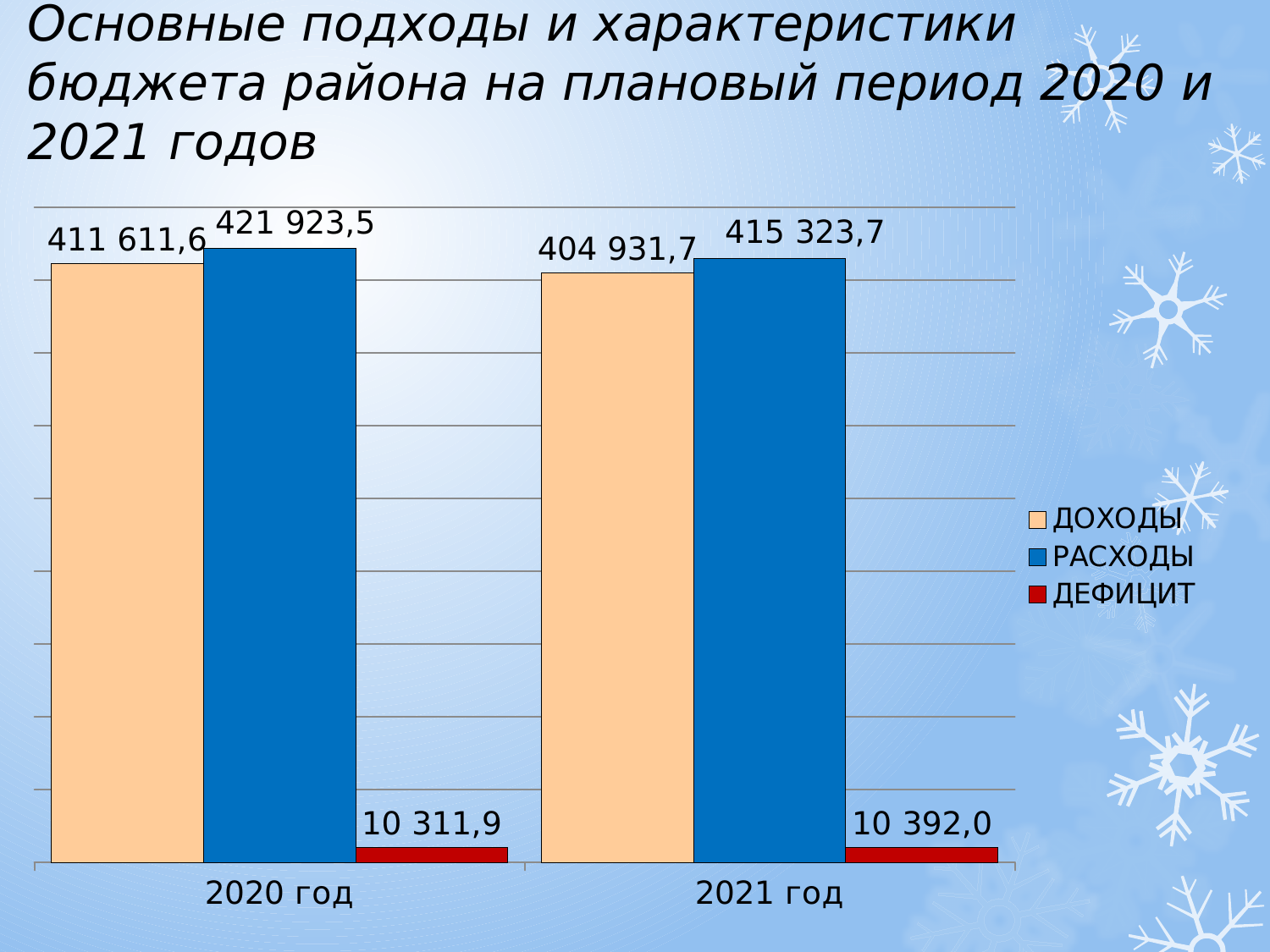

# Основные подходы и характеристики бюджета района на плановый период 2020 и 2021 годов

### Chart

| Category | ДОХОДЫ | РАСХОДЫ | ДЕФИЦИТ |
|---|---|---|---|
| 2020 год | 411611.6 | 421923.5 | 10311.9 |
| 2021 год | 404931.7 | 415323.7 | 10392.0 |